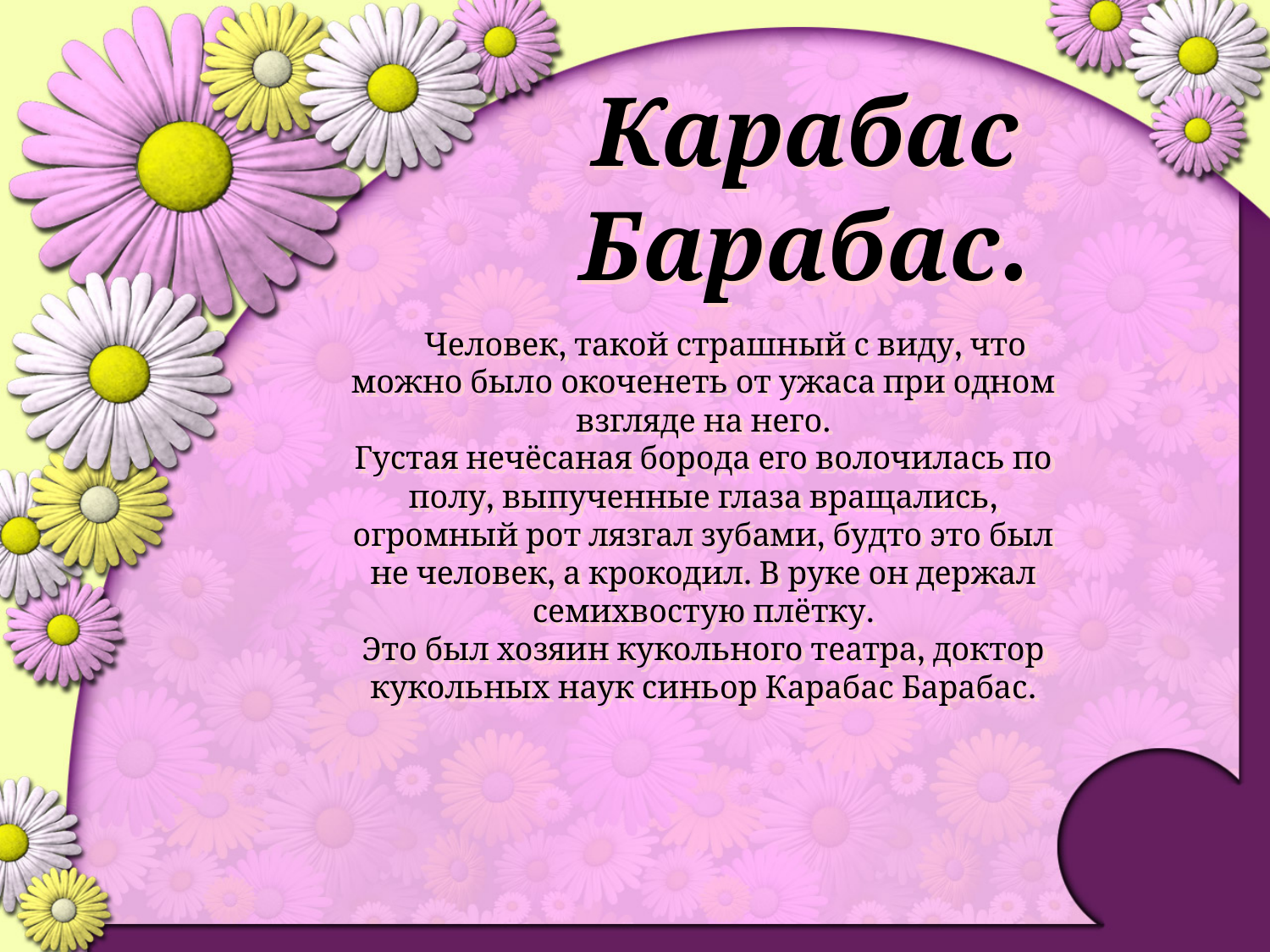

# Карабас Барабас.
            Человек, такой страшный с виду, что можно было окоченеть от ужаса при одном взгляде на него.
Густая нечёсаная борода его волочилась по полу, выпученные глаза вращались, огромный рот лязгал зубами, будто это был не человек, а крокодил. В руке он держал семихвостую плётку.
Это был хозяин кукольного театра, доктор кукольных наук синьор Карабас Барабас.